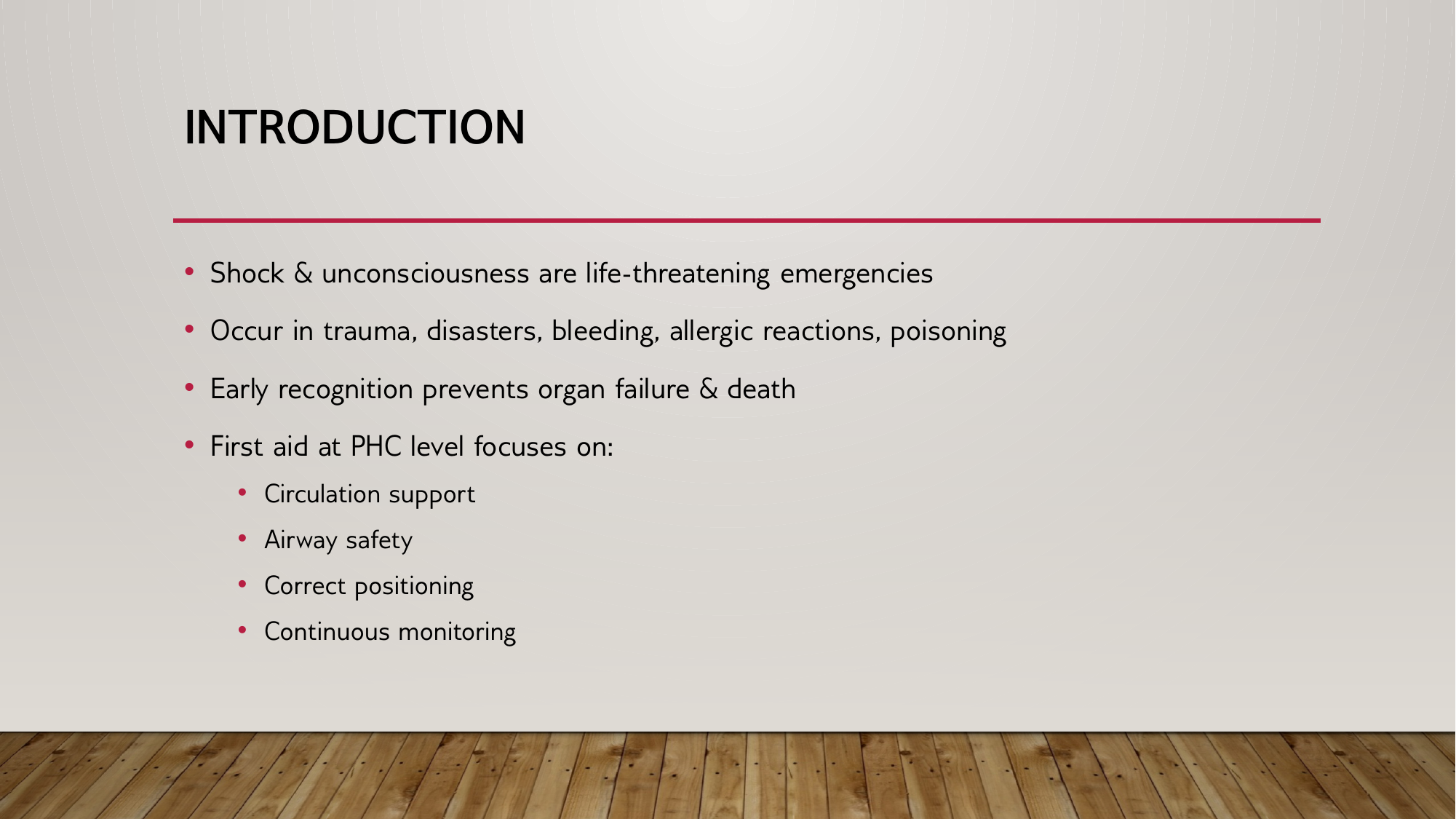

# Introduction
Shock & unconsciousness are life-threatening emergencies
Occur in trauma, disasters, bleeding, allergic reactions, poisoning
Early recognition prevents organ failure & death
First aid at PHC level focuses on:
Circulation support
Airway safety
Correct positioning
Continuous monitoring